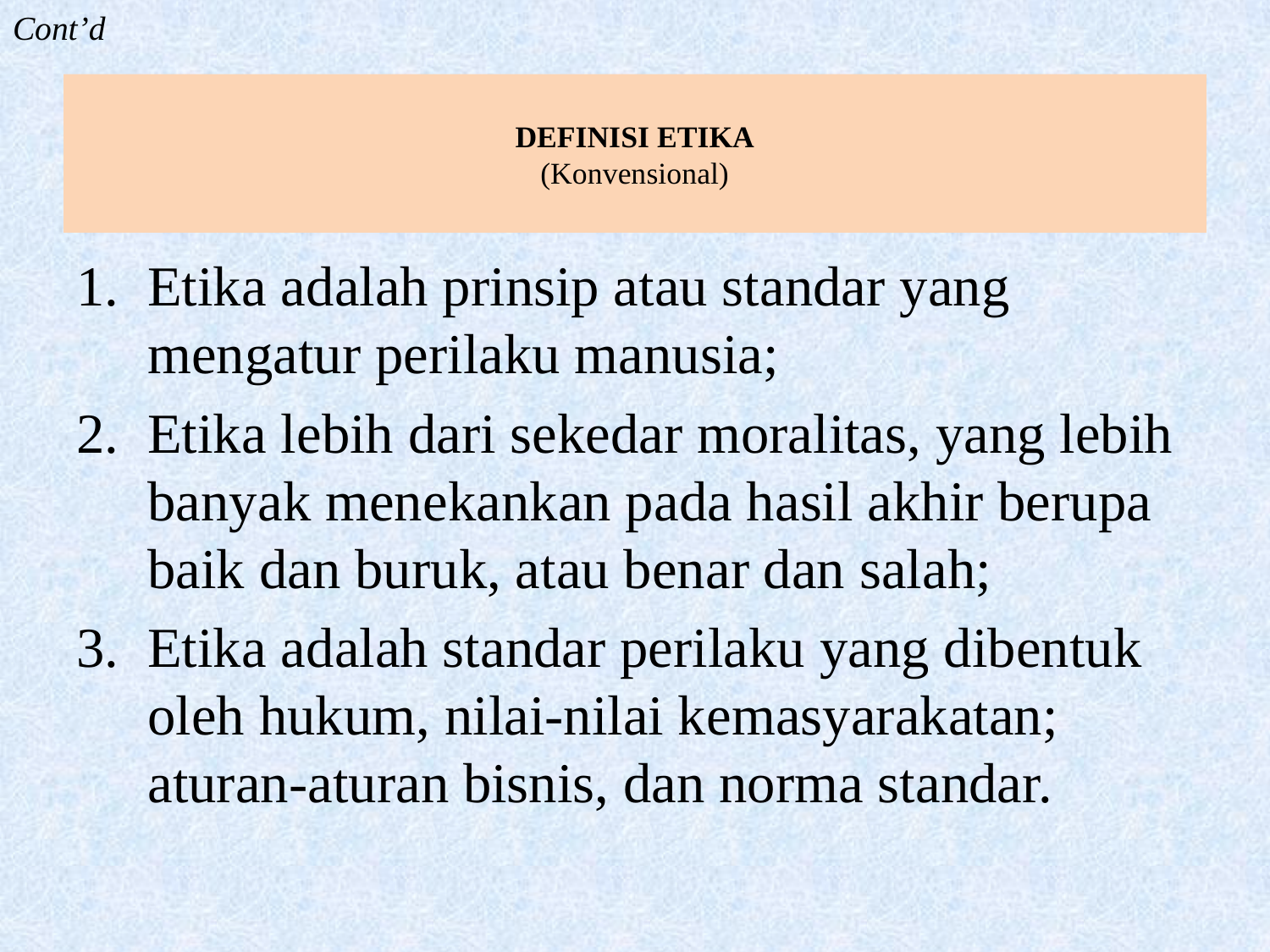

Cont’d
# DEFINISI ETIKA (Konvensional)
Etika adalah prinsip atau standar yang mengatur perilaku manusia;
Etika lebih dari sekedar moralitas, yang lebih banyak menekankan pada hasil akhir berupa baik dan buruk, atau benar dan salah;
Etika adalah standar perilaku yang dibentuk oleh hukum, nilai-nilai kemasyarakatan; aturan-aturan bisnis, dan norma standar.